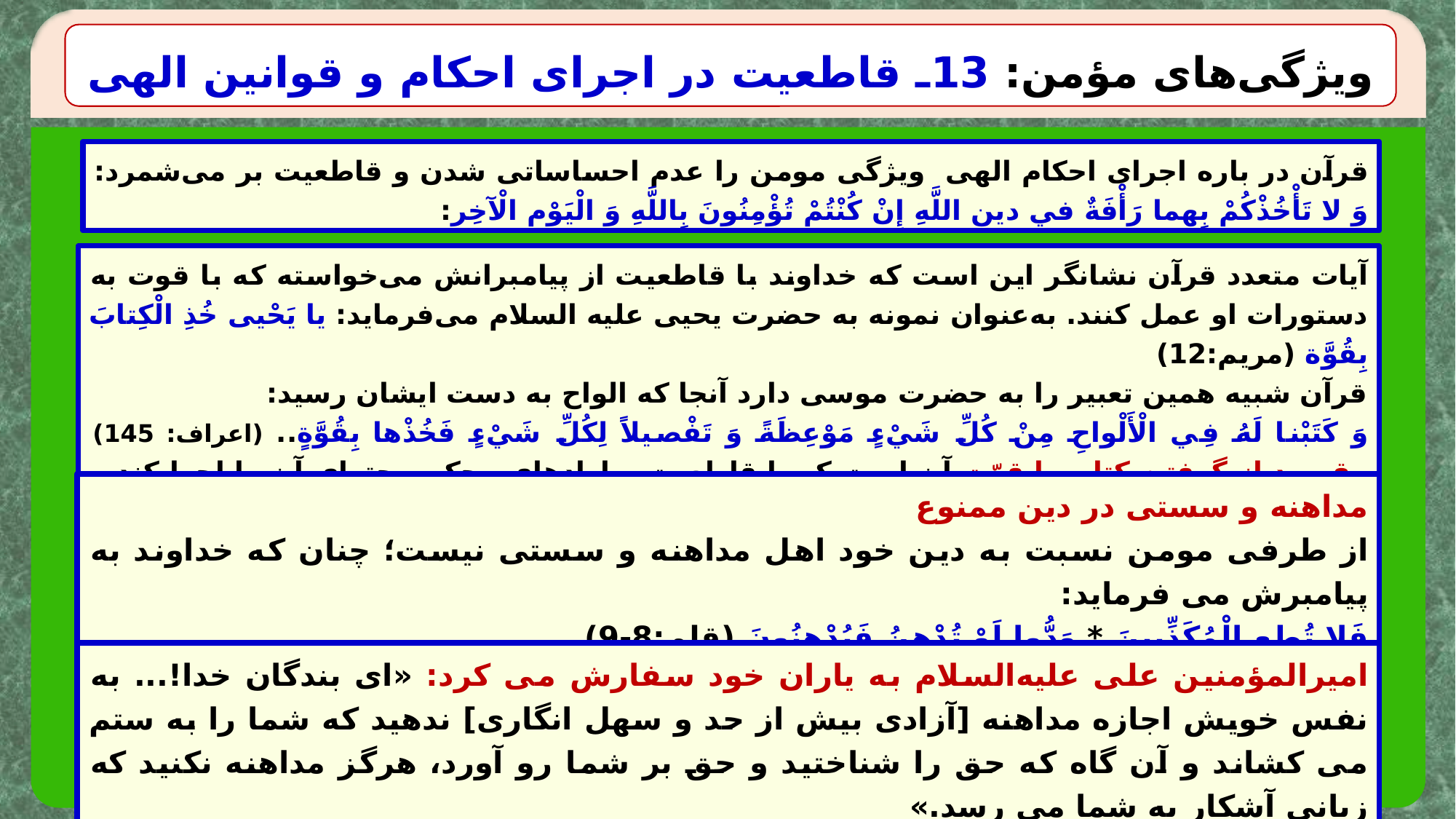

ویژگی‌های مؤمن: 13ـ قاطعیت در اجرای احکام و قوانین الهی

قرآن در باره اجرای احکام الهی  ویژگی مومن را عدم احساساتی شدن و قاطعیت بر می‌شمرد: وَ لا تَأْخُذْكُمْ بِهِما رَأْفَةٌ في‏ دينِ اللَّهِ إِنْ كُنْتُمْ تُؤْمِنُونَ بِاللَّهِ وَ الْيَوْمِ الْآخِر:
آیات متعدد قرآن نشانگر این است که خداوند با قاطعیت از پیامبرانش می‌خواسته که با قوت به دستورات او عمل کنند. به‌عنوان نمونه به حضرت یحیی علیه السلام می‌فرماید: يا يَحْيى‏ خُذِ الْكِتابَ بِقُوَّة (مریم:12)
قرآن شبیه همین تعبیر را به حضرت موسی دارد آنجا که الواح به دست ایشان رسید:
وَ كَتَبْنا لَهُ فِي الْأَلْواحِ مِنْ كُلِّ شَيْ‏ءٍ مَوْعِظَةً وَ تَفْصيلاً لِكُلِّ شَيْ‏ءٍ فَخُذْها بِقُوَّةٍ.. (اعراف: 145) مقصود از گرفتن كتاب با قوّت آن است كه با قاطعيت و اراده‏اى محكم محتواى آن را اجرا كند و در راه گسترش آن از هر نيروى مادى و معنوى بهره بگيرد.
مداهنه و سستی در دین ممنوع
از طرفی مومن نسبت به دین خود اهل مداهنه و سستی نیست؛ چنان که خداوند به پیامبرش می فرماید:
فَلا تُطِعِ الْمُكَذِّبِينَ * وَدُّوا لَوْ تُدْهِنُ فَيُدْهِنُونَ (قلم:8-9)
امیرالمؤمنین علی علیه‌السلام به یاران خود سفارش می کرد: «ای بندگان خدا!... به نفس خویش اجازه مداهنه [آزادی بیش از حد و سهل انگاری] ندهید که شما را به ستم می کشاند و آن گاه که حق را شناختید و حق بر شما رو آورد، هرگز مداهنه نکنید که زیانی آشکار به شما می رسد.»